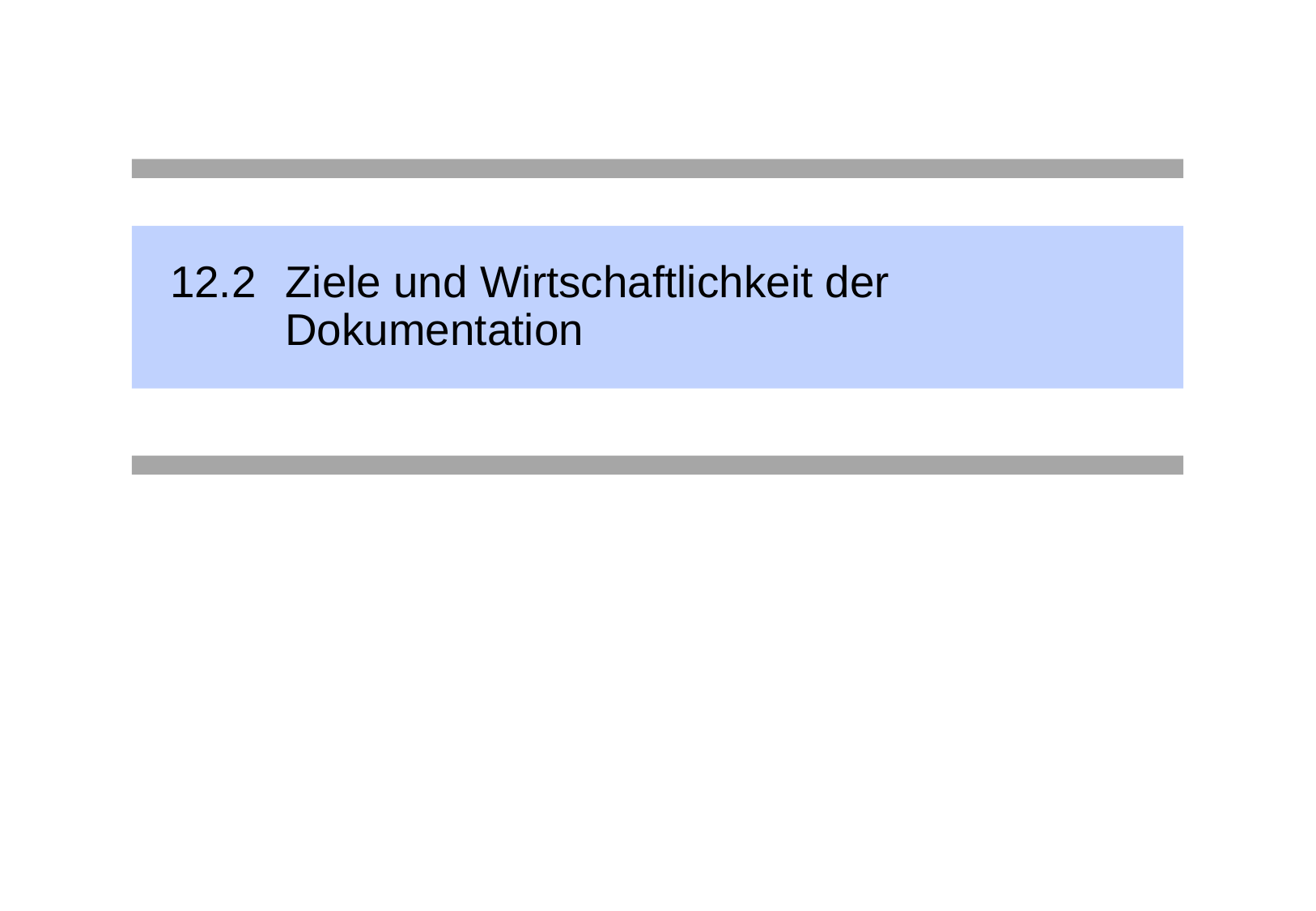

# 12.2	Ziele und Wirtschaftlichkeit der Dokumentation